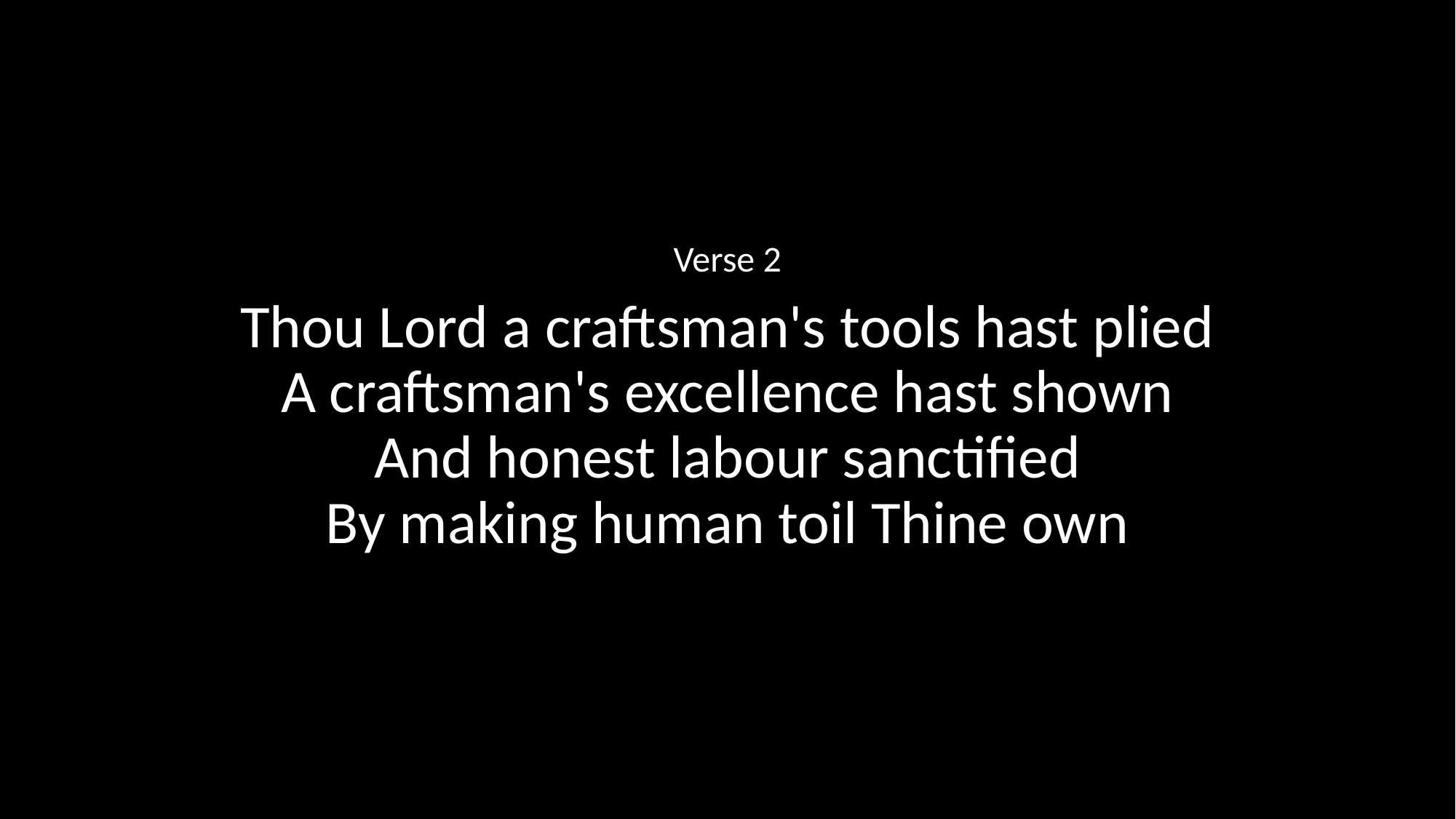

Verse 2
Thou Lord a craftsman's tools hast plied
A craftsman's excellence hast shown
And honest labour sanctified
By making human toil Thine own